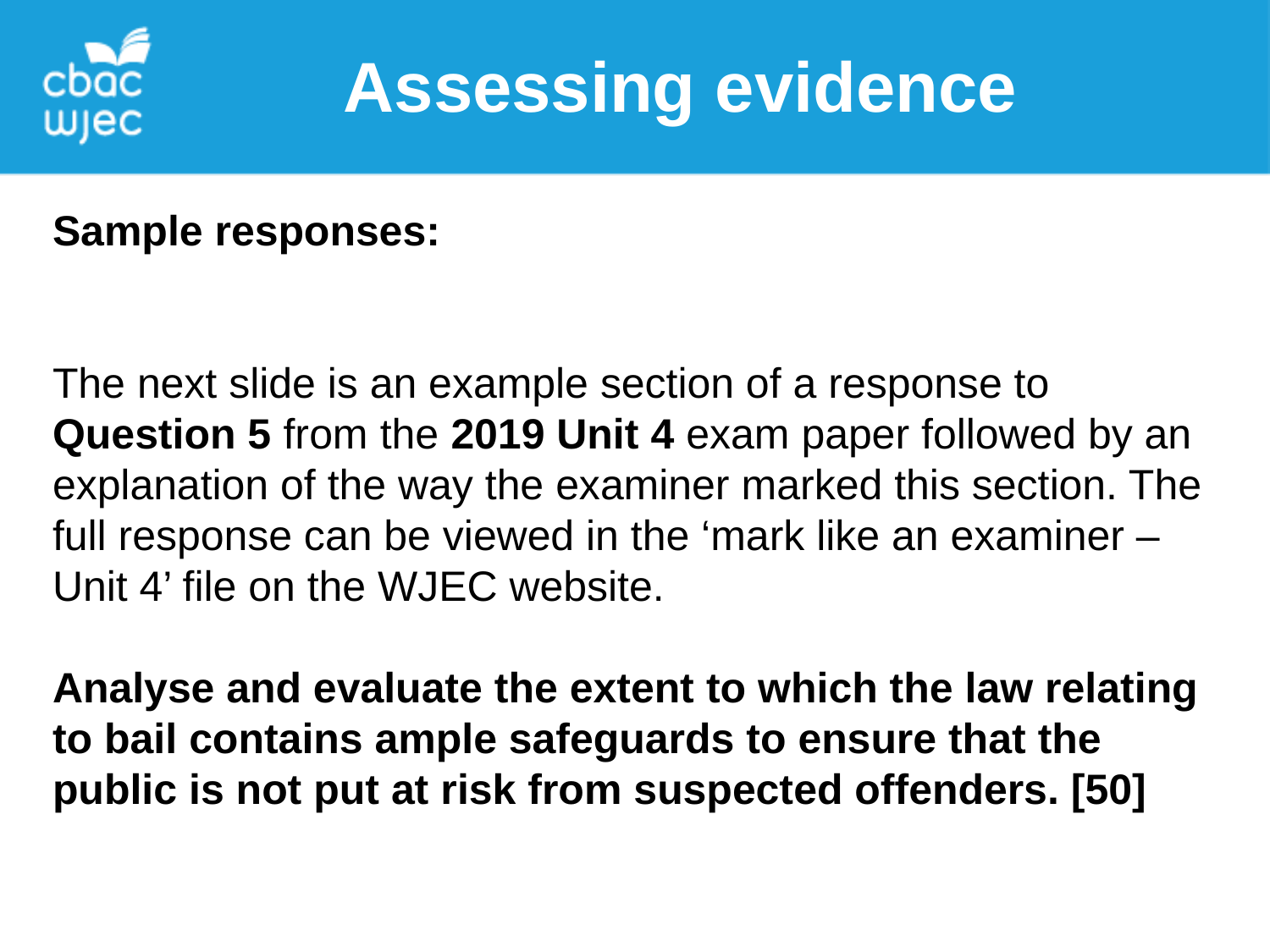

Assessing evidence
Sample responses:

The next slide is an example section of a response to Question 5 from the 2019 Unit 4 exam paper followed by an explanation of the way the examiner marked this section. The full response can be viewed in the ‘mark like an examiner – Unit 4’ file on the WJEC website.

Analyse and evaluate the extent to which the law relating to bail contains ample safeguards to ensure that the public is not put at risk from suspected offenders. [50]